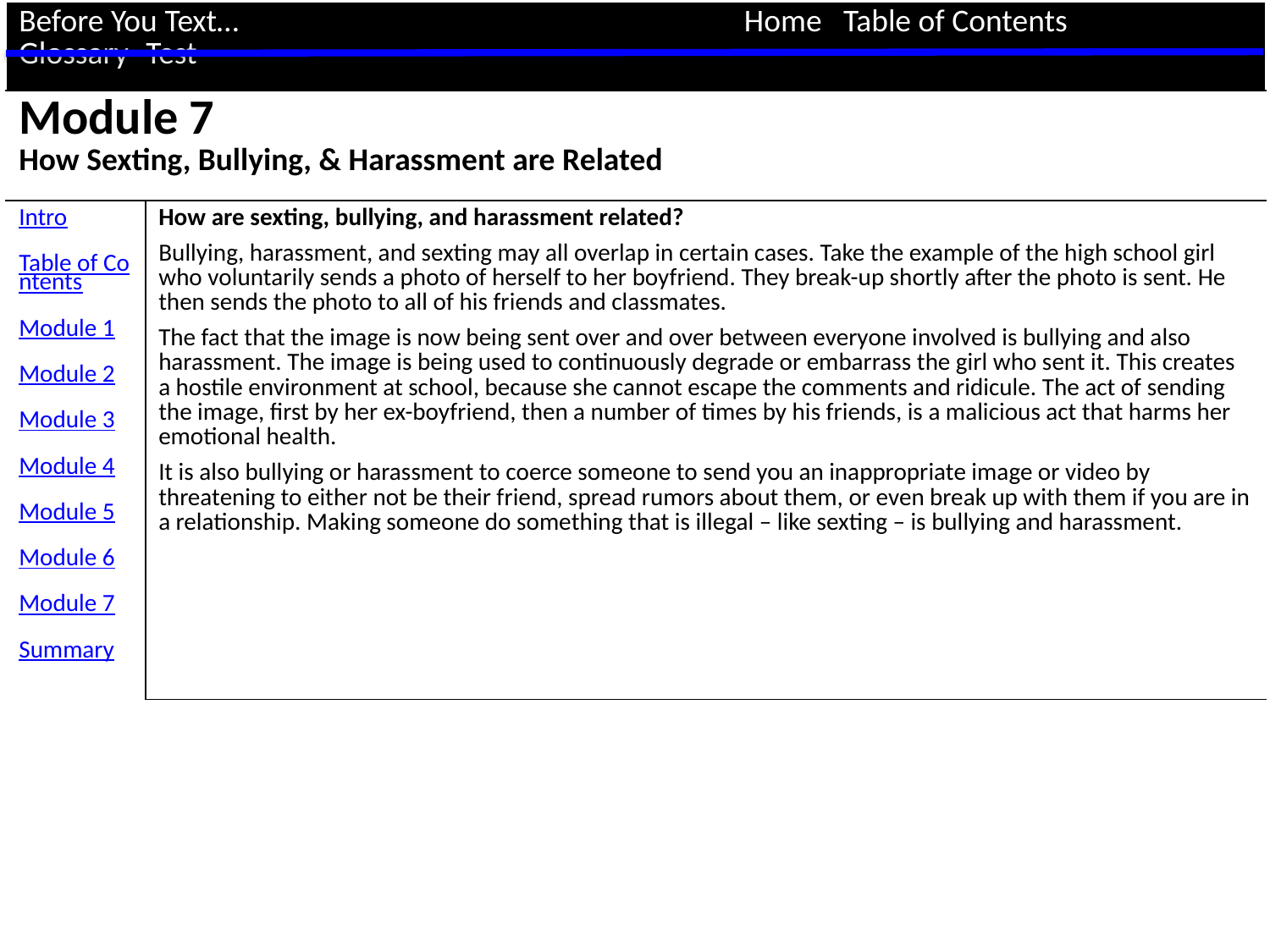

| Before You Text… Home Table of Contents Glossary Test |  |
| --- | --- |
| Module 7 How Sexting, Bullying, & Harassment are Related |  |
| Intro Table of Contents Module 1 Module 2 Module 3 Module 4 Module 5 Module 6 Module 7 Summary | How are sexting, bullying, and harassment related? Bullying, harassment, and sexting may all overlap in certain cases. Take the example of the high school girl who voluntarily sends a photo of herself to her boyfriend. They break-up shortly after the photo is sent. He then sends the photo to all of his friends and classmates. The fact that the image is now being sent over and over between everyone involved is bullying and also harassment. The image is being used to continuously degrade or embarrass the girl who sent it. This creates a hostile environment at school, because she cannot escape the comments and ridicule. The act of sending the image, first by her ex-boyfriend, then a number of times by his friends, is a malicious act that harms her emotional health. It is also bullying or harassment to coerce someone to send you an inappropriate image or video by threatening to either not be their friend, spread rumors about them, or even break up with them if you are in a relationship. Making someone do something that is illegal – like sexting – is bullying and harassment. |